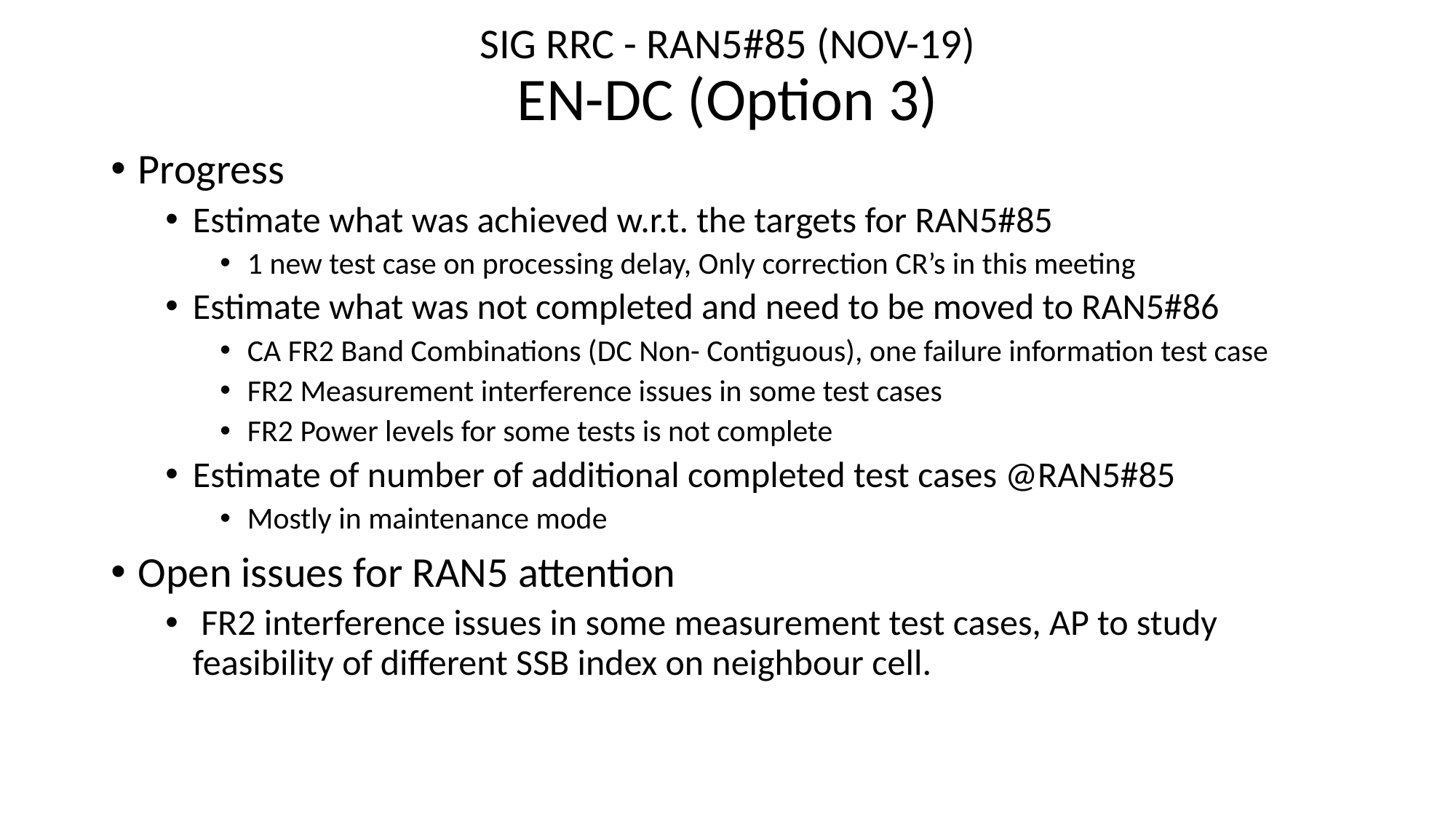

# SIG RRC - RAN5#85 (NOV-19) EN-DC (Option 3)
Progress
Estimate what was achieved w.r.t. the targets for RAN5#85
1 new test case on processing delay, Only correction CR’s in this meeting
Estimate what was not completed and need to be moved to RAN5#86
CA FR2 Band Combinations (DC Non- Contiguous), one failure information test case
FR2 Measurement interference issues in some test cases
FR2 Power levels for some tests is not complete
Estimate of number of additional completed test cases @RAN5#85
Mostly in maintenance mode
Open issues for RAN5 attention
 FR2 interference issues in some measurement test cases, AP to study feasibility of different SSB index on neighbour cell.